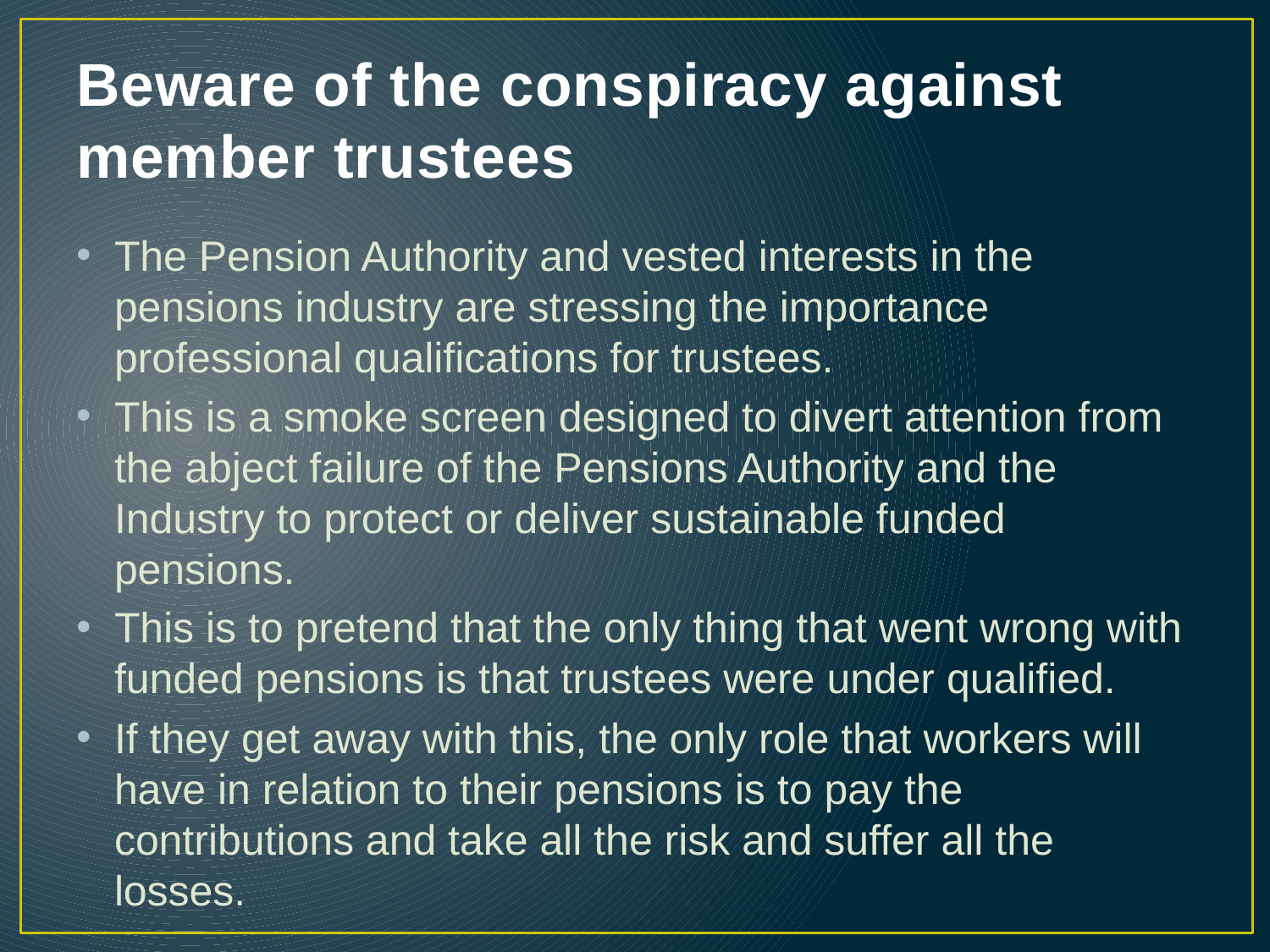

# Beware of the conspiracy against member trustees
The Pension Authority and vested interests in the pensions industry are stressing the importance professional qualifications for trustees.
This is a smoke screen designed to divert attention from the abject failure of the Pensions Authority and the Industry to protect or deliver sustainable funded pensions.
This is to pretend that the only thing that went wrong with funded pensions is that trustees were under qualified.
If they get away with this, the only role that workers will have in relation to their pensions is to pay the contributions and take all the risk and suffer all the losses.